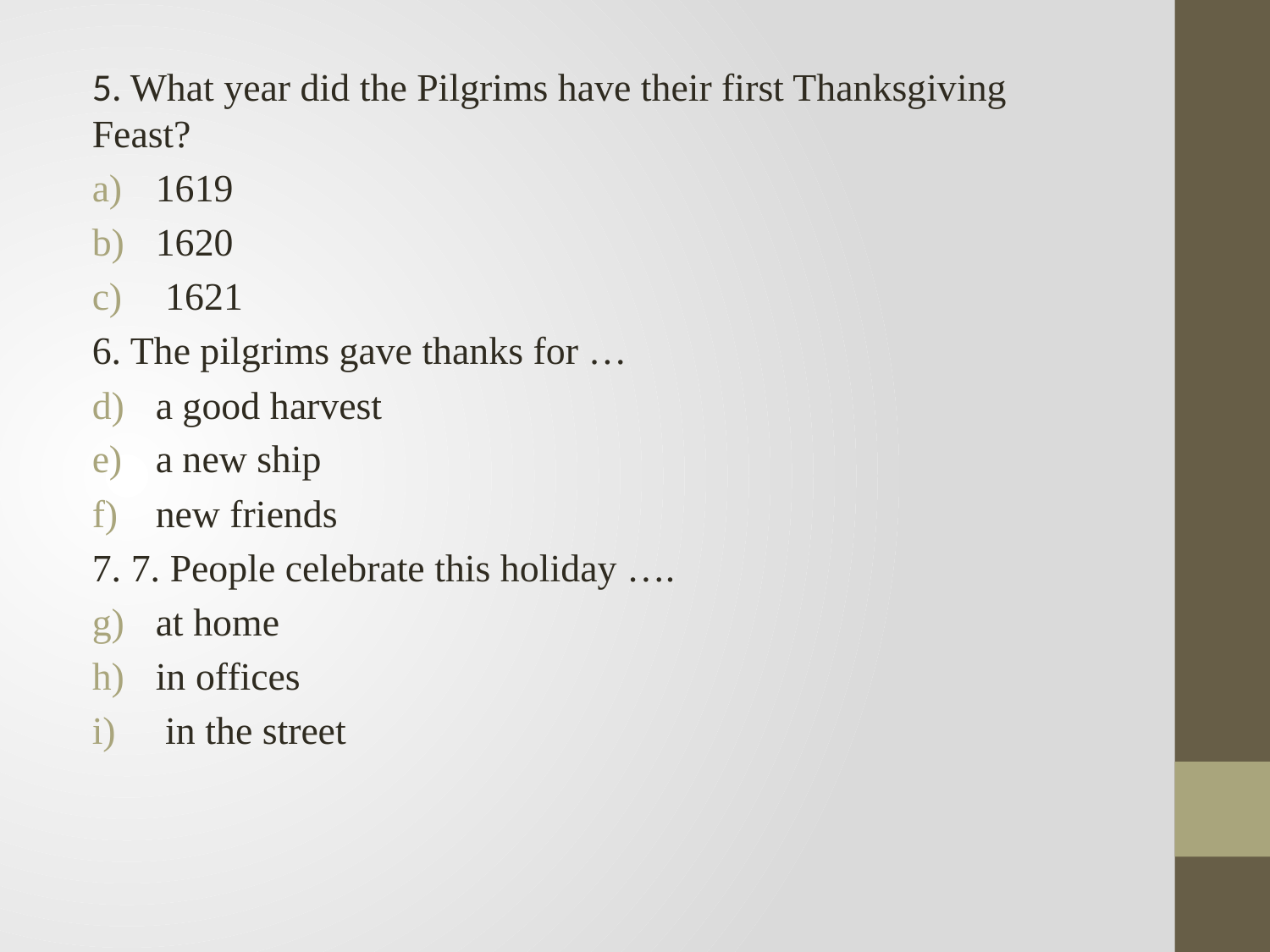

5. What year did the Pilgrims have their first Thanksgiving Feast?
1619
1620
 1621
6. The pilgrims gave thanks for …
a good harvest
a new ship
new friends
7. 7. People celebrate this holiday ….
at home
in offices
 in the street